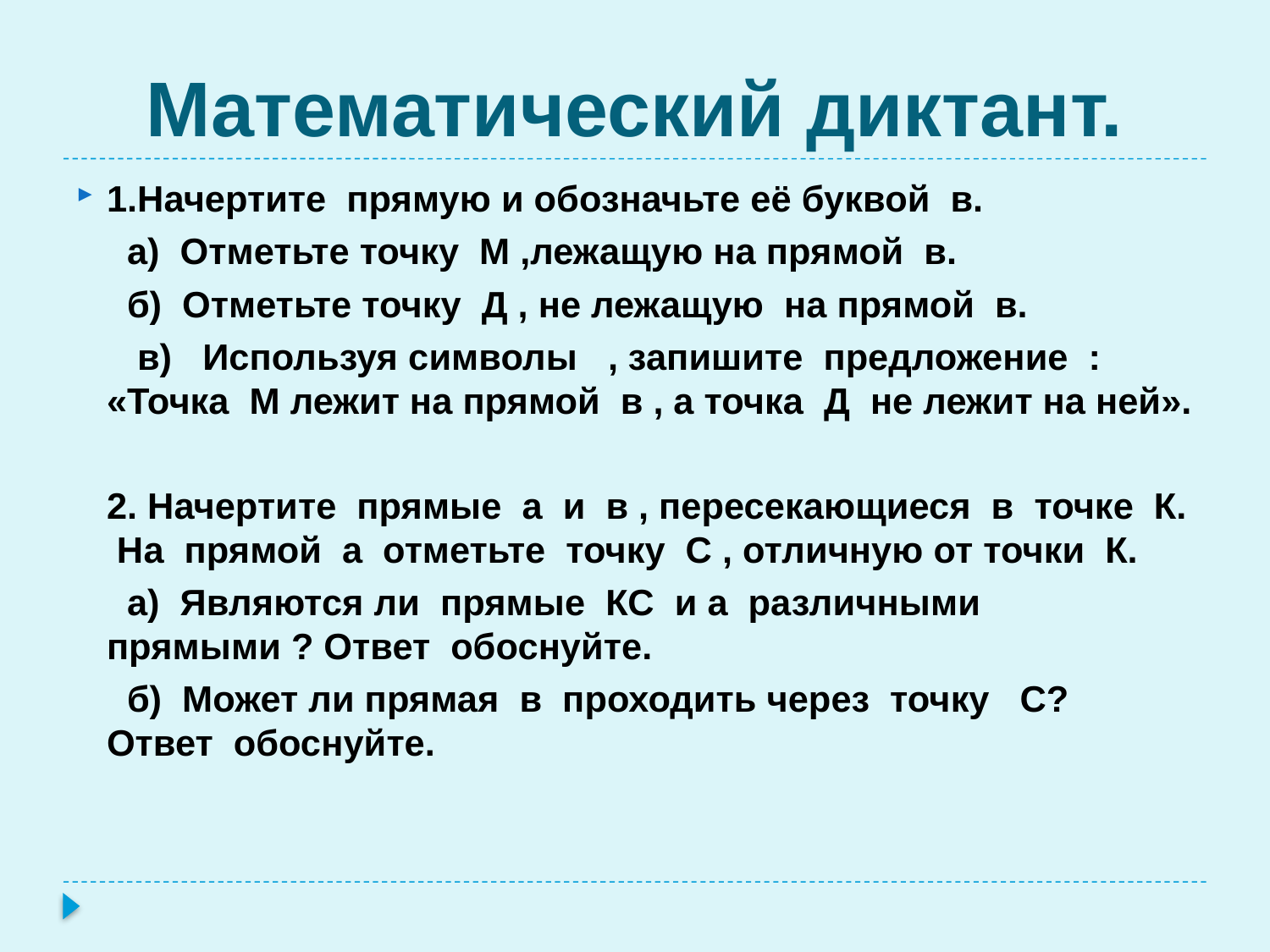

# Математический диктант.
1.Начертите  прямую и обозначьте её буквой  в.
     а)  Отметьте точку  М ,лежащую на прямой  в.
     б)  Отметьте точку  Д , не лежащую  на прямой  в.
      в)   Используя символы   , запишите  предложение  : «Точка  М лежит на прямой  в , а точка  Д  не лежит на ней».

   2. Начертите  прямые  а  и  в , пересекающиеся  в  точке  К.  На  прямой  а  отметьте  точку  С , отличную от точки  К.
     а)  Являются ли  прямые  КС  и а  различными  прямыми ? Ответ  обоснуйте.
     б)  Может ли прямая  в  проходить через  точку   С?  Ответ  обоснуйте.